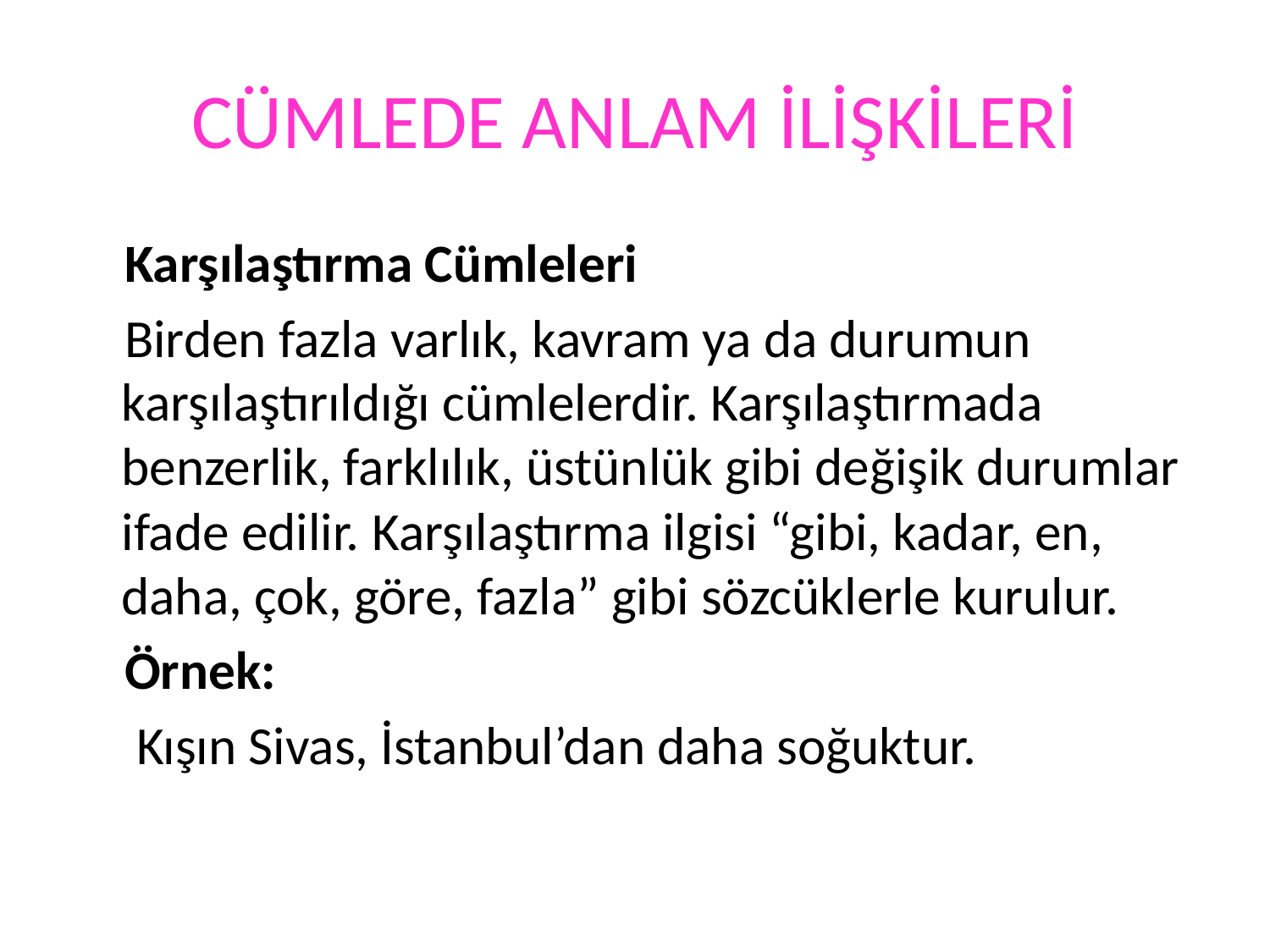

# CÜMLEDE ANLAM İLİŞKİLERİ
    Karşılaştırma Cümleleri
    Birden fazla varlık, kavram ya da durumun karşılaştırıldığı cümlelerdir. Karşılaştırmada benzerlik, farklılık, üstünlük gibi değişik durumlar ifade edilir. Karşılaştırma ilgisi “gibi, kadar, en, daha, çok, göre, fazla” gibi sözcüklerle kurulur.
    Örnek:
     Kışın Sivas, İstanbul’dan daha soğuktur.